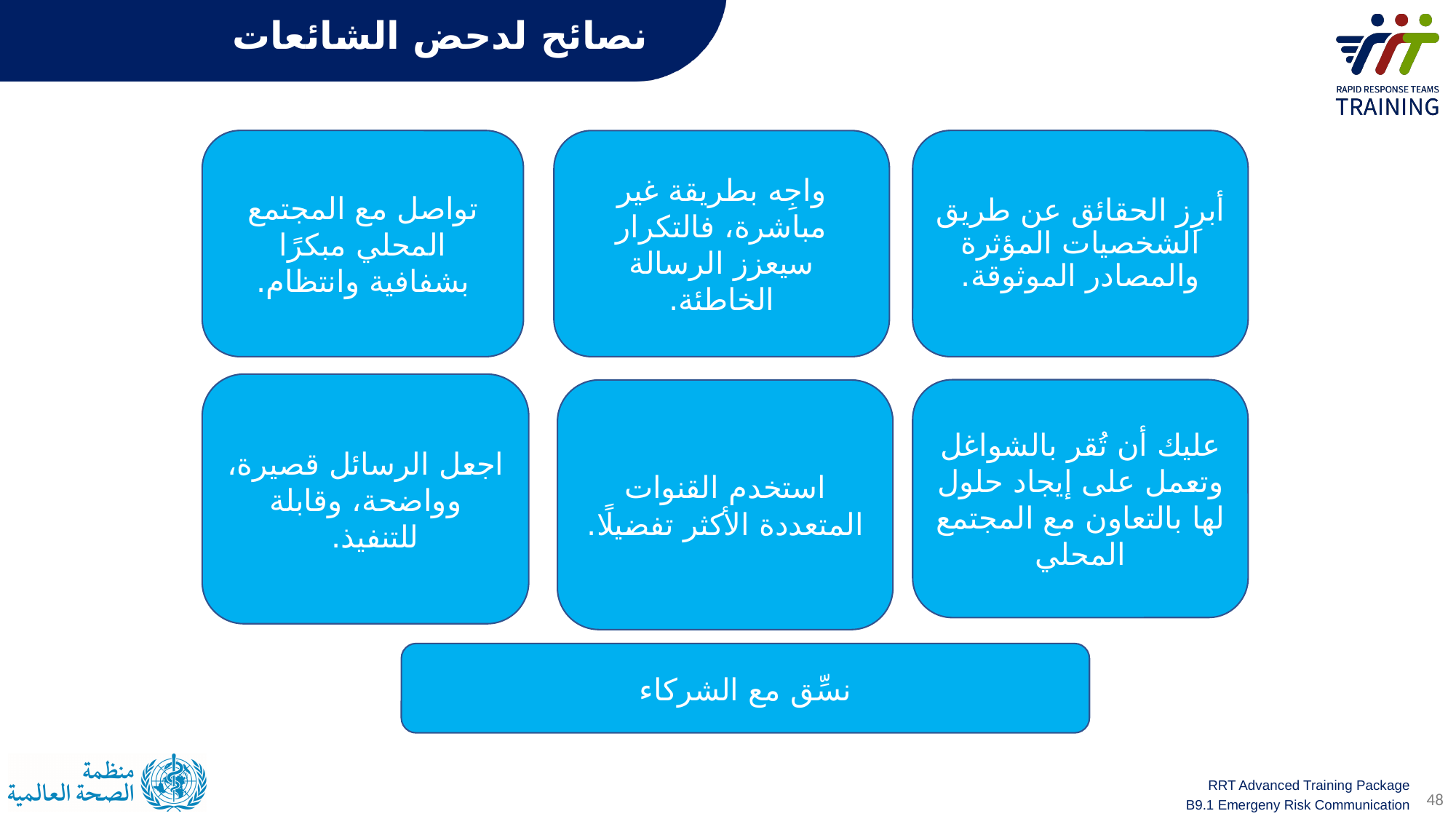

نصائح لدحض الشائعات

تواصل مع المجتمع المحلي مبكرًا بشفافية وانتظام.

أبرِز الحقائق عن طريق الشخصيات المؤثرة والمصادر الموثوقة.

واجِه بطريقة غير مباشرة، فالتكرار سيعزز الرسالة الخاطئة.

اجعل الرسائل قصيرة، وواضحة، وقابلة للتنفيذ.

عليك أن تُقر بالشواغل وتعمل على إيجاد حلول لها بالتعاون مع المجتمع المحلي

استخدم القنوات المتعددة الأكثر تفضيلًا.

نسِّق مع الشركاء